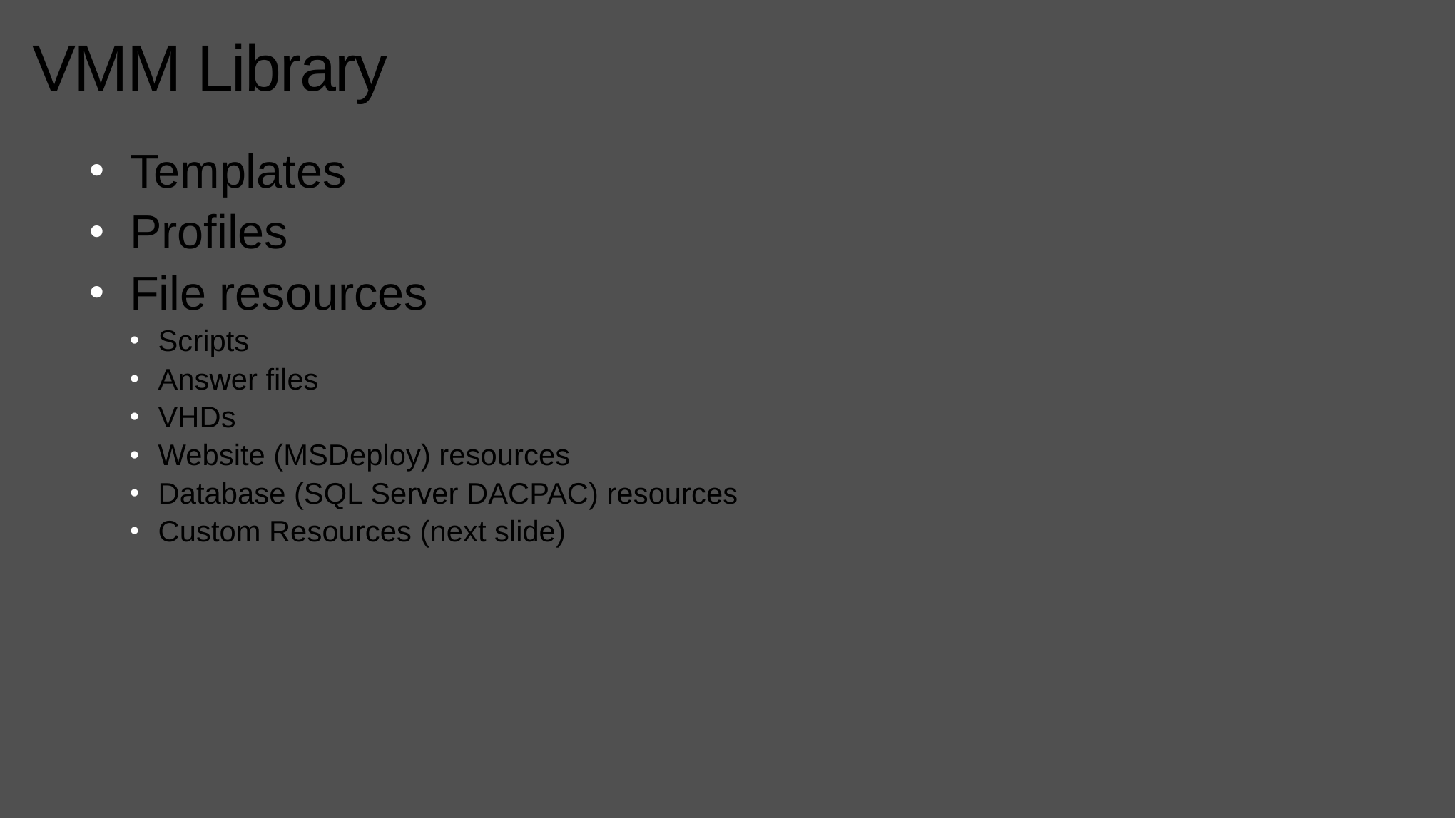

# VMM Library
Templates
Profiles
File resources
Scripts
Answer files
VHDs
Website (MSDeploy) resources
Database (SQL Server DACPAC) resources
Custom Resources (next slide)